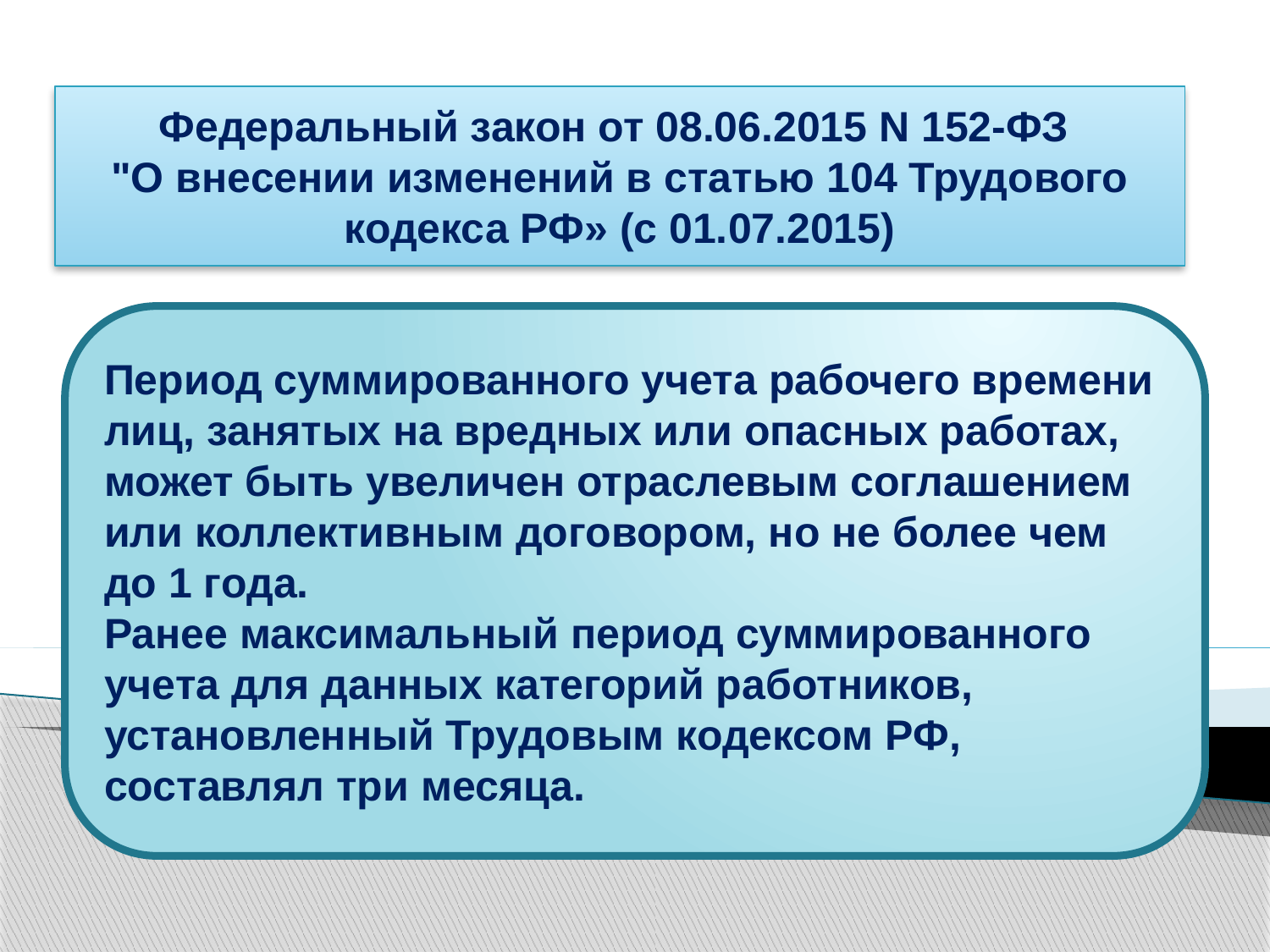

Федеральный закон от 08.06.2015 N 152-ФЗ
"О внесении изменений в статью 104 Трудового кодекса РФ» (с 01.07.2015)
Период суммированного учета рабочего времени лиц, занятых на вредных или опасных работах, может быть увеличен отраслевым соглашением или коллективным договором, но не более чем до 1 года.
Ранее максимальный период суммированного учета для данных категорий работников, установленный Трудовым кодексом РФ, составлял три месяца.